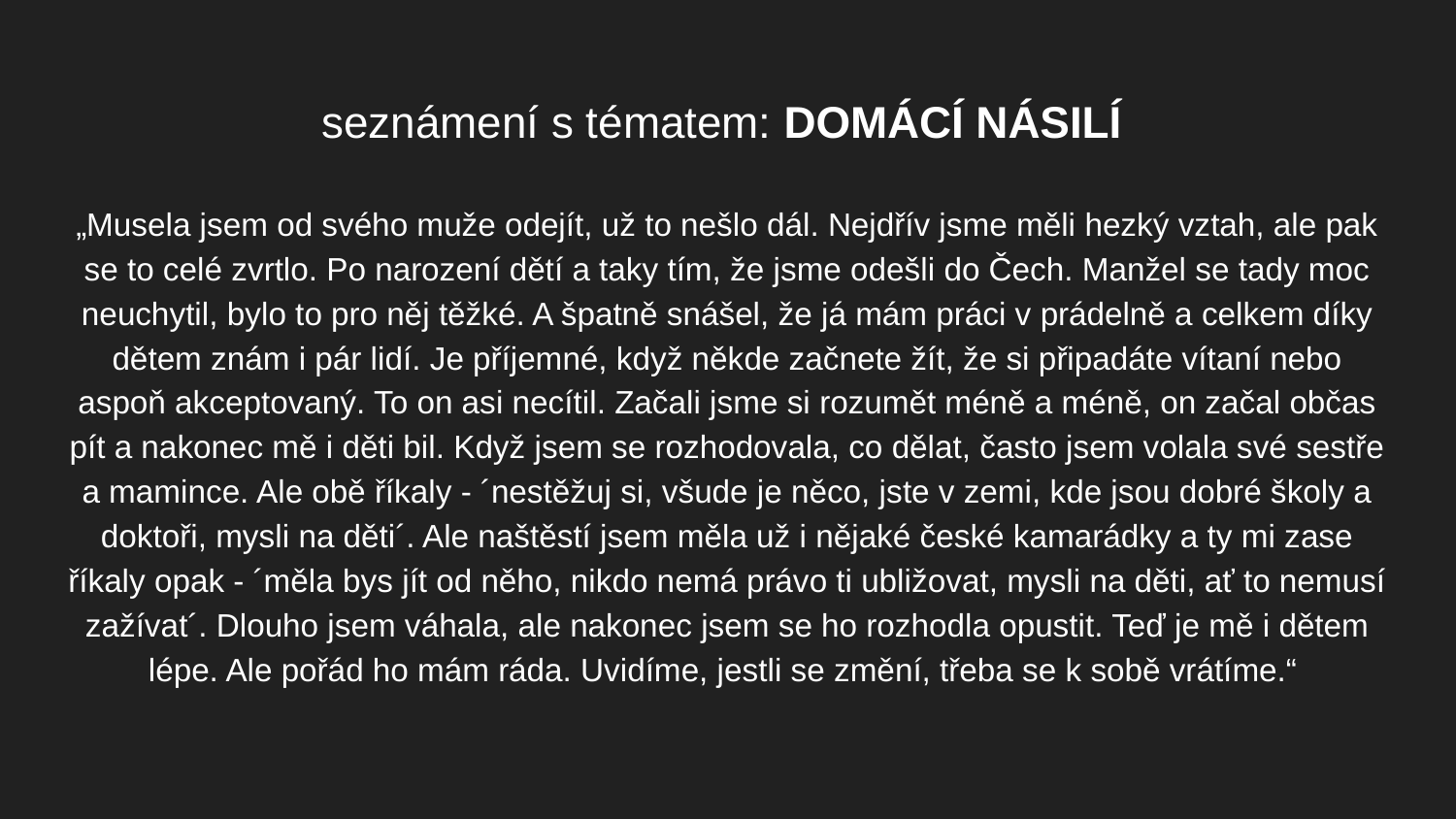

# seznámení s tématem: DOMÁCÍ NÁSILÍ

„Musela jsem od svého muže odejít, už to nešlo dál. Nejdřív jsme měli hezký vztah, ale pak se to celé zvrtlo. Po narození dětí a taky tím, že jsme odešli do Čech. Manžel se tady moc neuchytil, bylo to pro něj těžké. A špatně snášel, že já mám práci v prádelně a celkem díky dětem znám i pár lidí. Je příjemné, když někde začnete žít, že si připadáte vítaní nebo aspoň akceptovaný. To on asi necítil. Začali jsme si rozumět méně a méně, on začal občas pít a nakonec mě i děti bil. Když jsem se rozhodovala, co dělat, často jsem volala své sestře a mamince. Ale obě říkaly - ´nestěžuj si, všude je něco, jste v zemi, kde jsou dobré školy a doktoři, mysli na děti´. Ale naštěstí jsem měla už i nějaké české kamarádky a ty mi zase říkaly opak - ´měla bys jít od něho, nikdo nemá právo ti ubližovat, mysli na děti, ať to nemusí zažívat´. Dlouho jsem váhala, ale nakonec jsem se ho rozhodla opustit. Teď je mě i dětem lépe. Ale pořád ho mám ráda. Uvidíme, jestli se změní, třeba se k sobě vrátíme.“